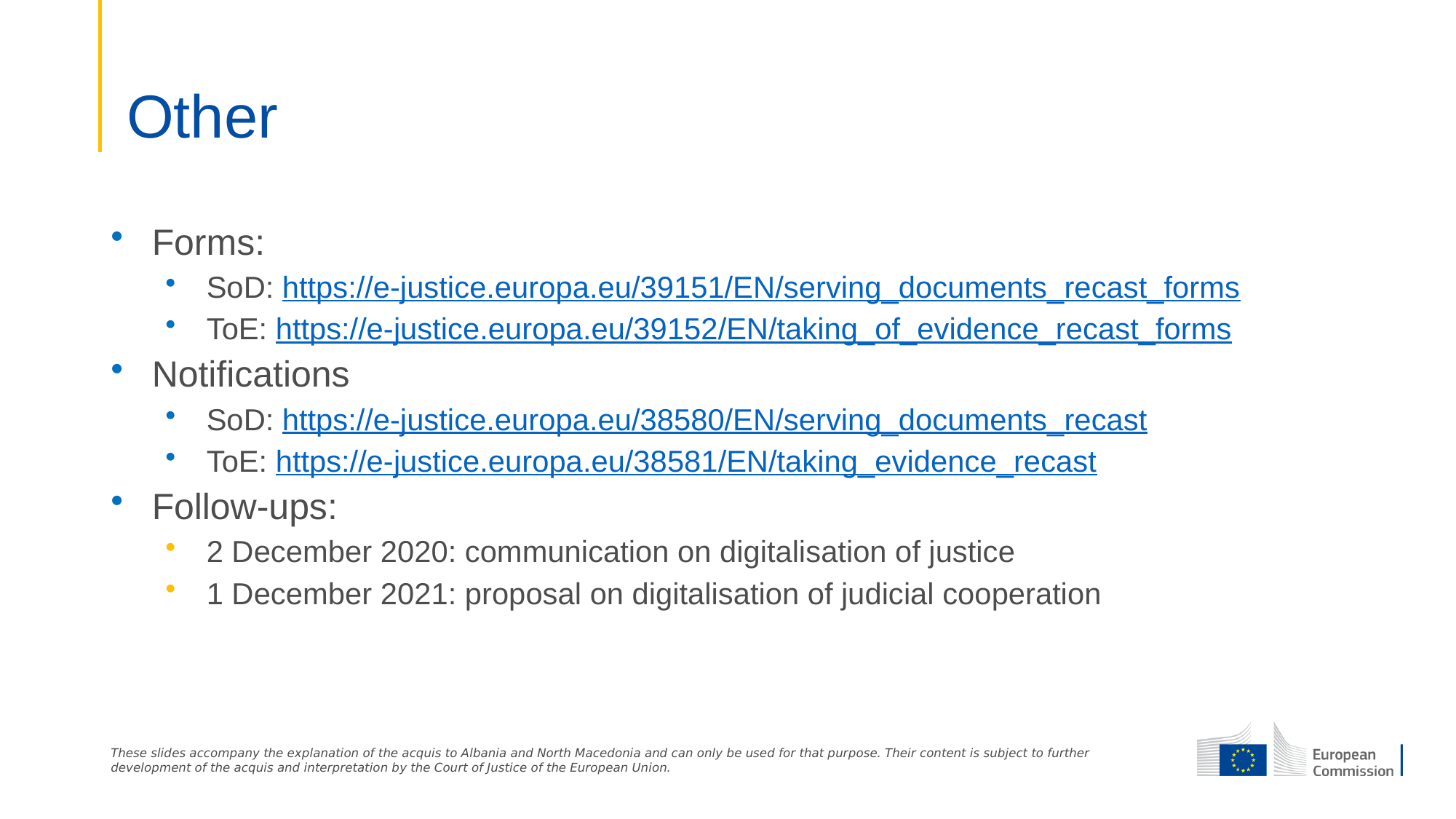

# Other
Forms:
SoD: https://e-justice.europa.eu/39151/EN/serving_documents_recast_forms
ToE: https://e-justice.europa.eu/39152/EN/taking_of_evidence_recast_forms
Notifications
SoD: https://e-justice.europa.eu/38580/EN/serving_documents_recast
ToE: https://e-justice.europa.eu/38581/EN/taking_evidence_recast
Follow-ups:
2 December 2020: communication on digitalisation of justice
1 December 2021: proposal on digitalisation of judicial cooperation